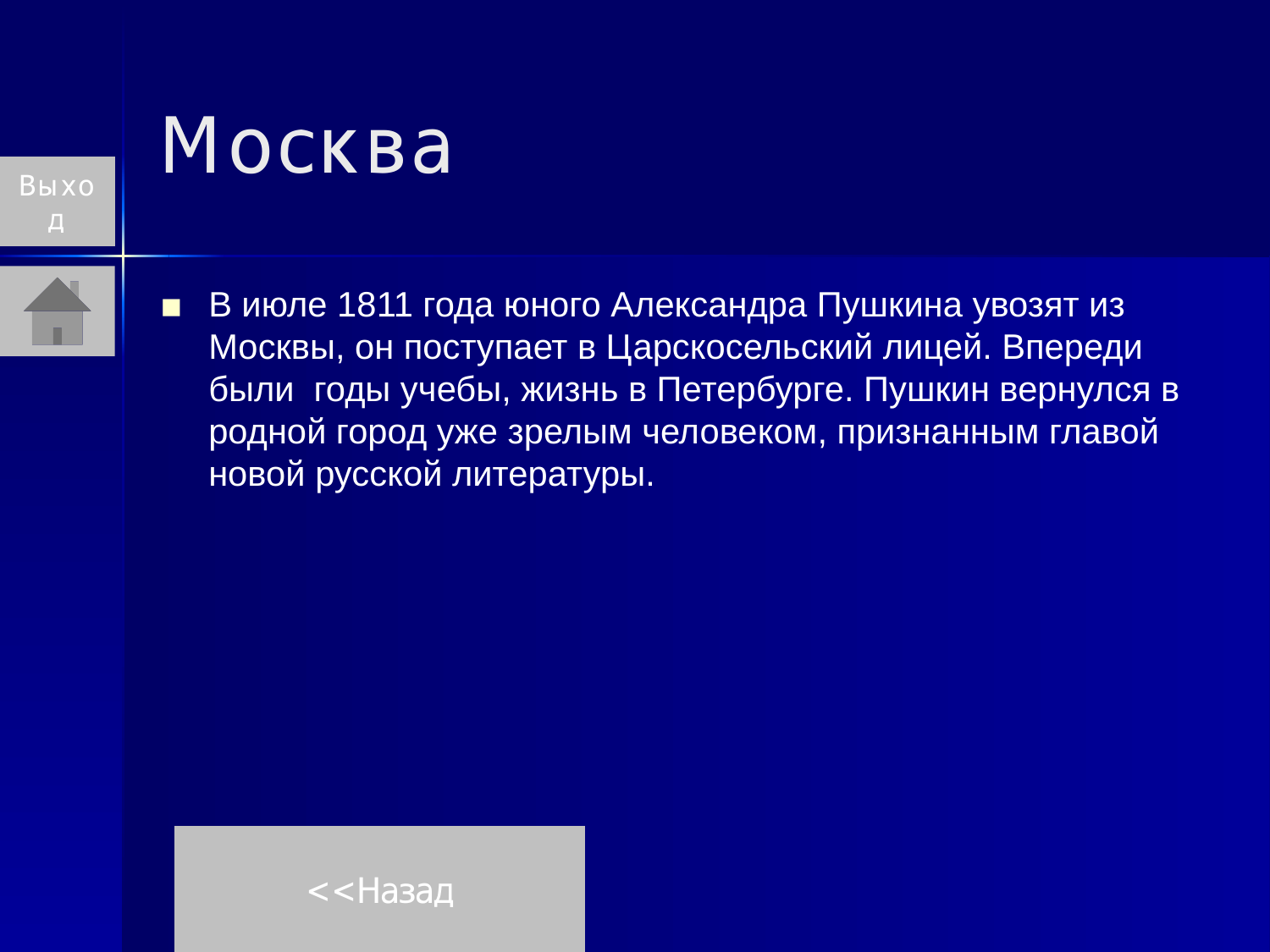

# Москва
Выход

В июле 1811 года юного Александра Пушкина увозят из Москвы, он поступает в Царскосельский лицей. Впереди были  годы учебы, жизнь в Петербурге. Пушкин вернулся в родной город уже зрелым человеком, признанным главой новой русской литературы.
<<Назад